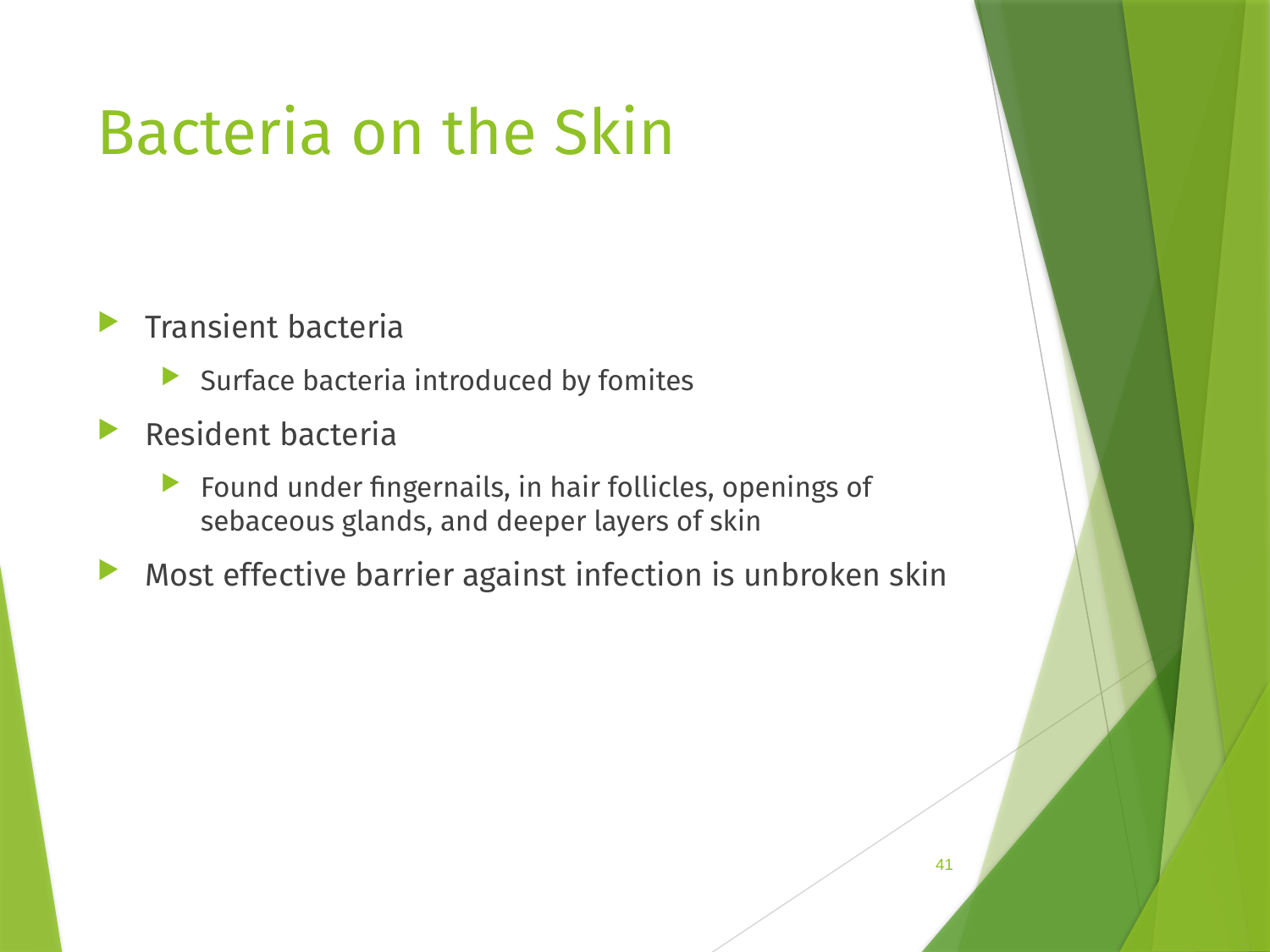

# Bacteria on the Skin
Transient bacteria
Surface bacteria introduced by fomites
Resident bacteria
Found under fingernails, in hair follicles, openings of sebaceous glands, and deeper layers of skin
Most effective barrier against infection is unbroken skin
 41